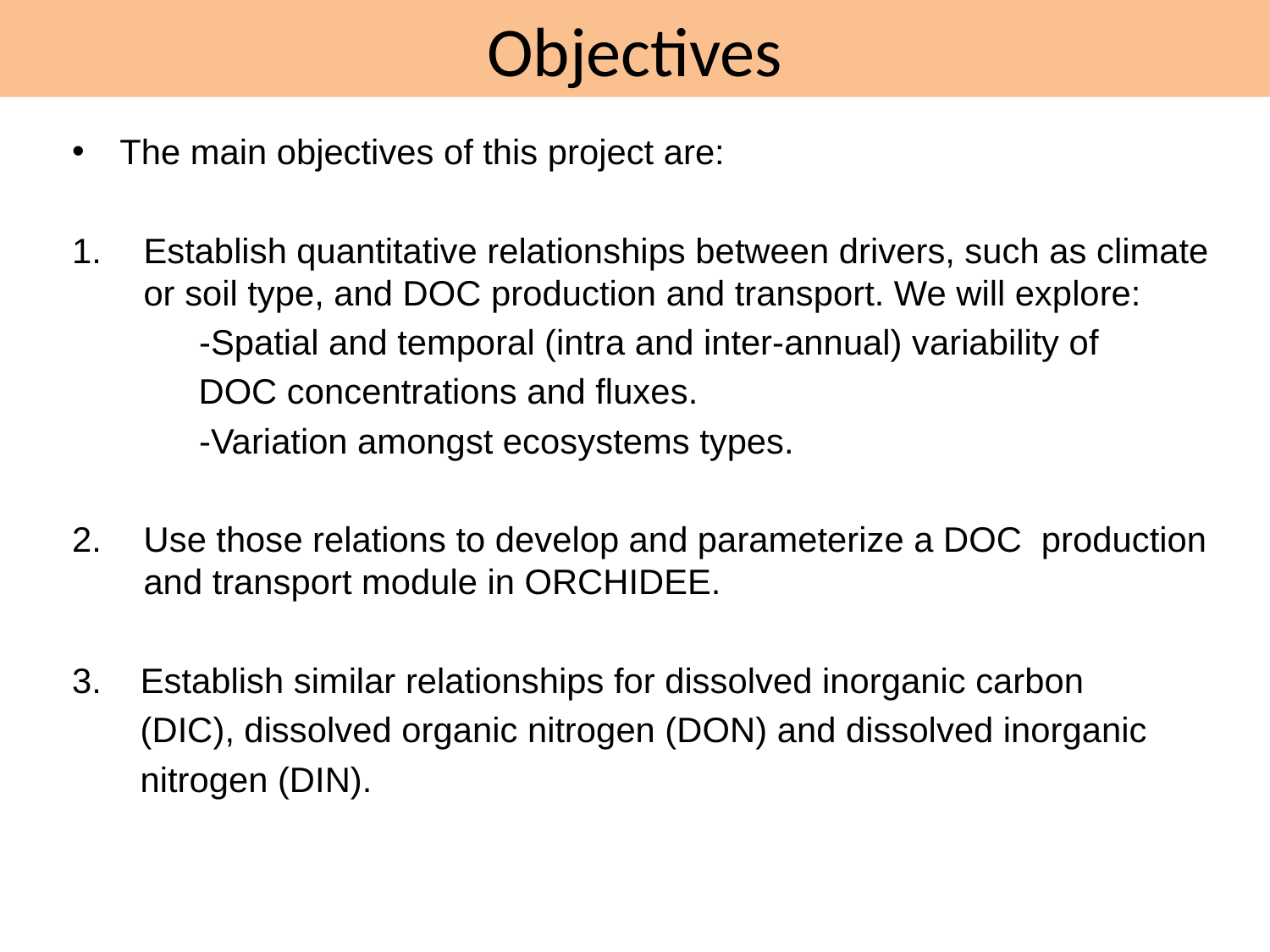

# Objectives
The main objectives of this project are:

Establish quantitative relationships between drivers, such as climate or soil type, and DOC production and transport. We will explore:
	-Spatial and temporal (intra and inter-annual) variability of
             DOC concentrations and fluxes.
	-Variation amongst ecosystems types.

Use those relations to develop and parameterize a DOC  production and transport module in ORCHIDEE.

3.    Establish similar relationships for dissolved inorganic carbon
       (DIC), dissolved organic nitrogen (DON) and dissolved inorganic
       nitrogen (DIN).